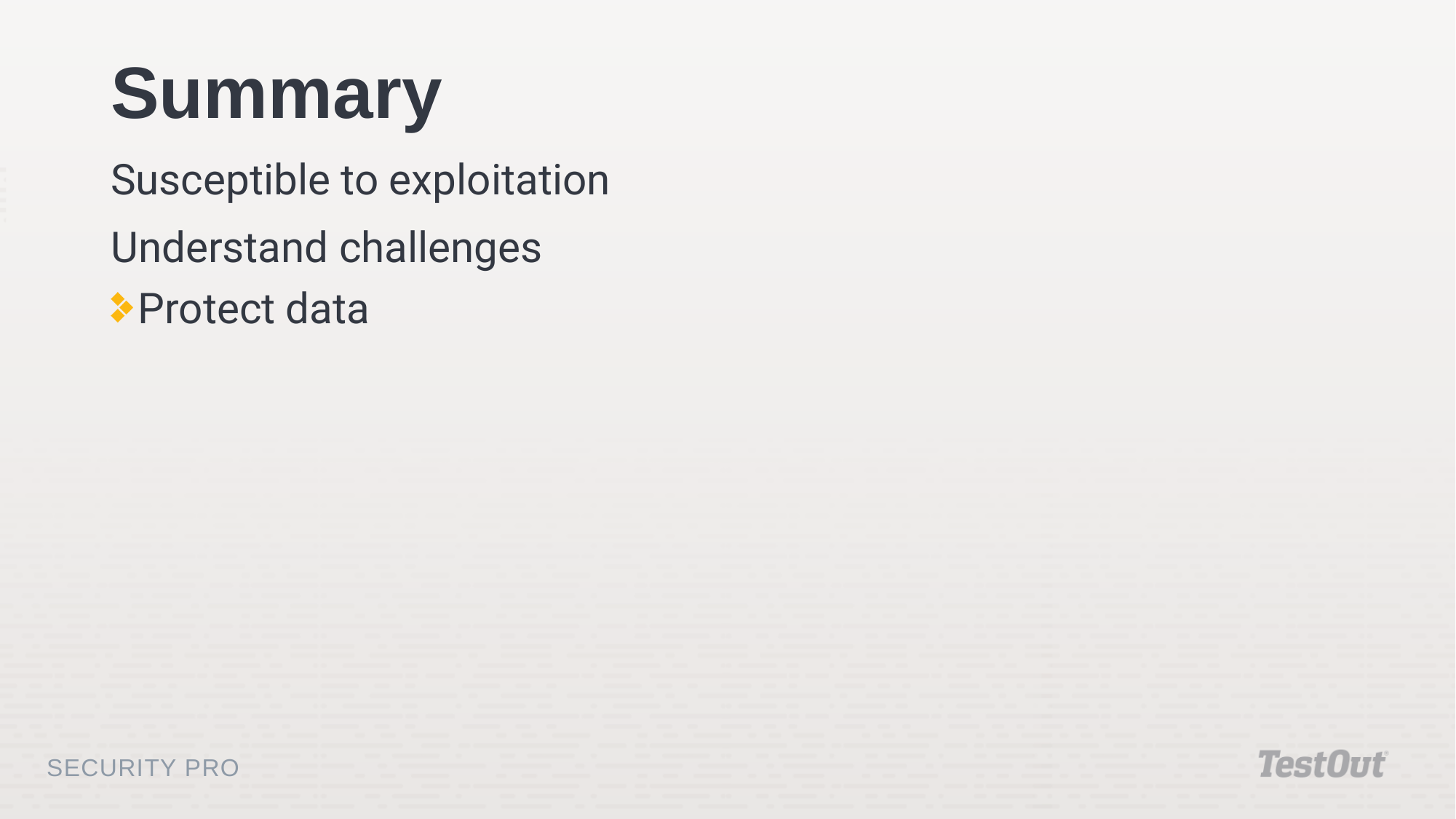

# Summary
Susceptible to exploitation
Understand challenges
Protect data
Security Pro